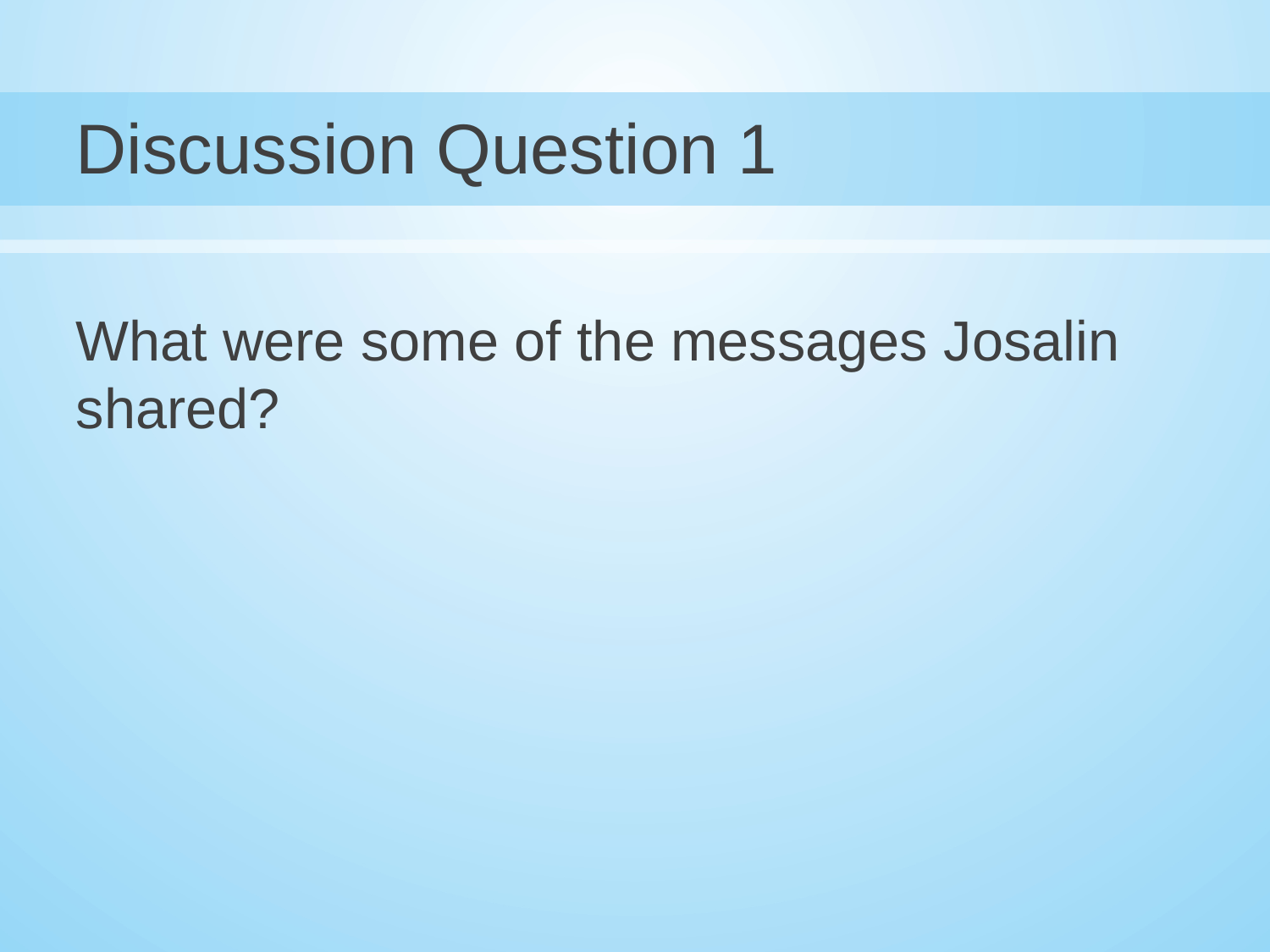

# Discussion Question 1
What were some of the messages Josalin shared?